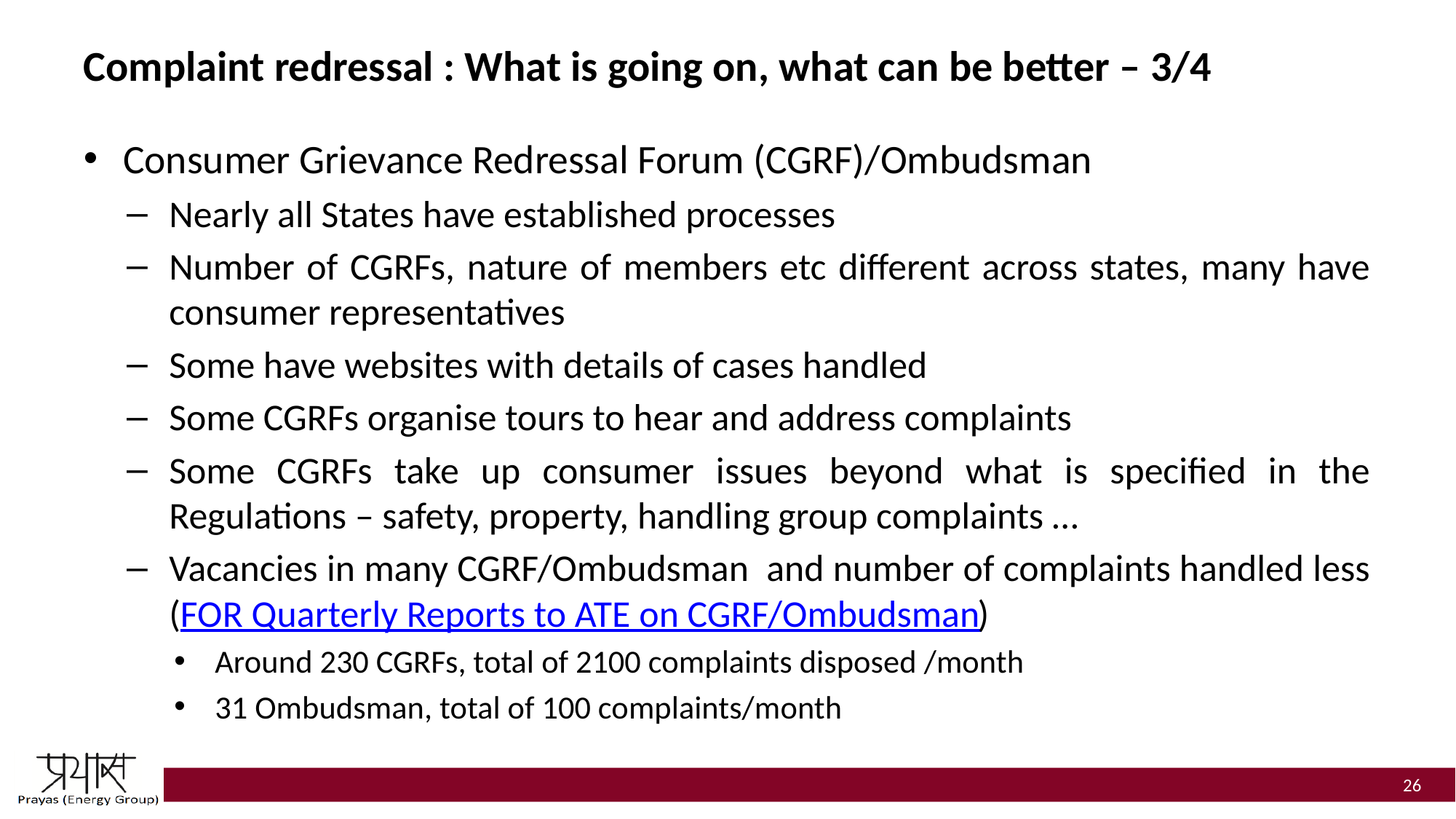

# Complaint redressal : What is going on, what can be better – 3/4
Consumer Grievance Redressal Forum (CGRF)/Ombudsman
Nearly all States have established processes
Number of CGRFs, nature of members etc different across states, many have consumer representatives
Some have websites with details of cases handled
Some CGRFs organise tours to hear and address complaints
Some CGRFs take up consumer issues beyond what is specified in the Regulations – safety, property, handling group complaints …
Vacancies in many CGRF/Ombudsman  and number of complaints handled less (FOR Quarterly Reports to ATE on CGRF/Ombudsman)
Around 230 CGRFs, total of 2100 complaints disposed /month
31 Ombudsman, total of 100 complaints/month

26